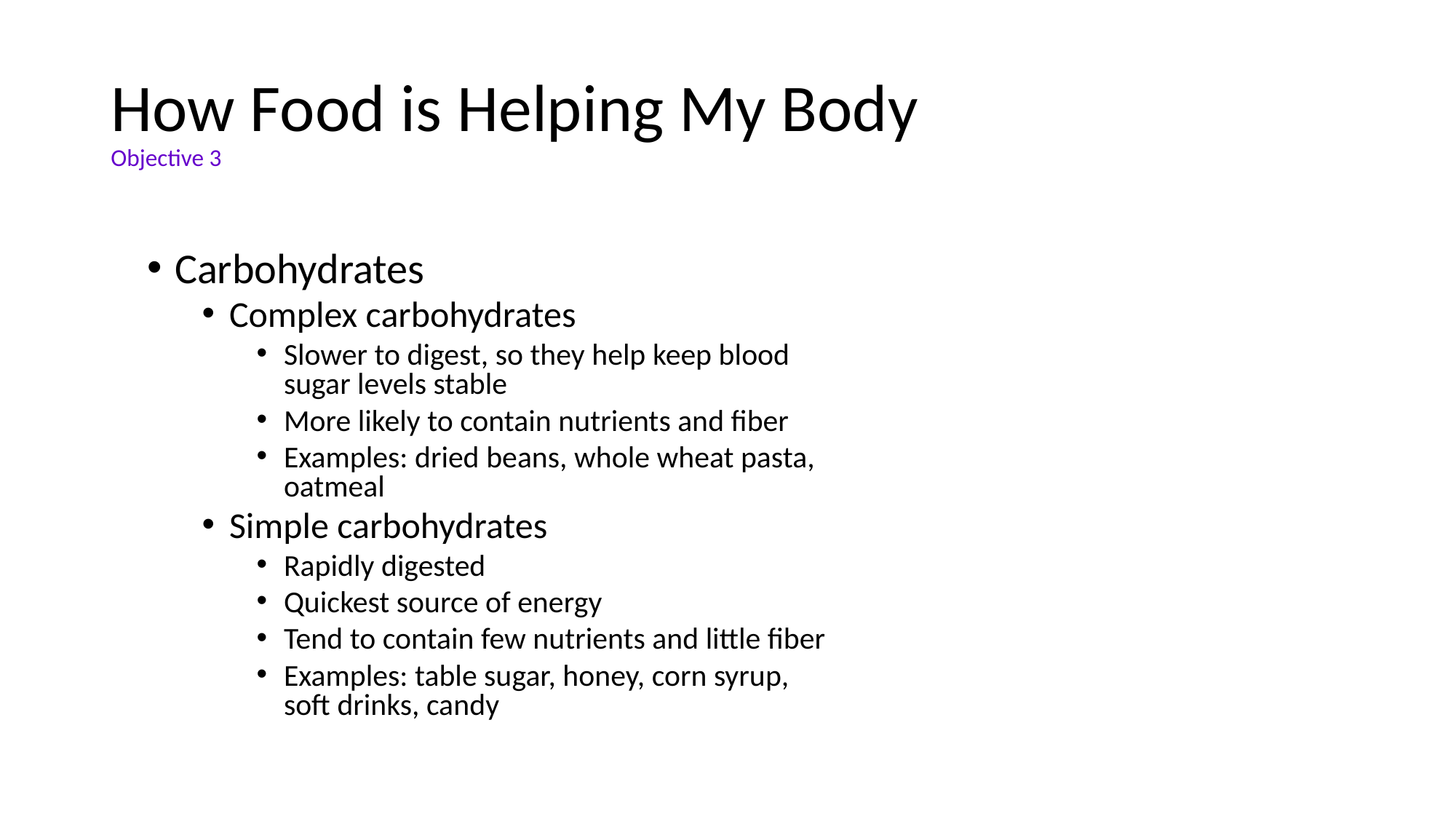

# How Food is Helping My Body Objective 3
Carbohydrates
Complex carbohydrates
Slower to digest, so they help keep blood sugar levels stable
More likely to contain nutrients and fiber
Examples: dried beans, whole wheat pasta, oatmeal
Simple carbohydrates
Rapidly digested
Quickest source of energy
Tend to contain few nutrients and little fiber
Examples: table sugar, honey, corn syrup, soft drinks, candy